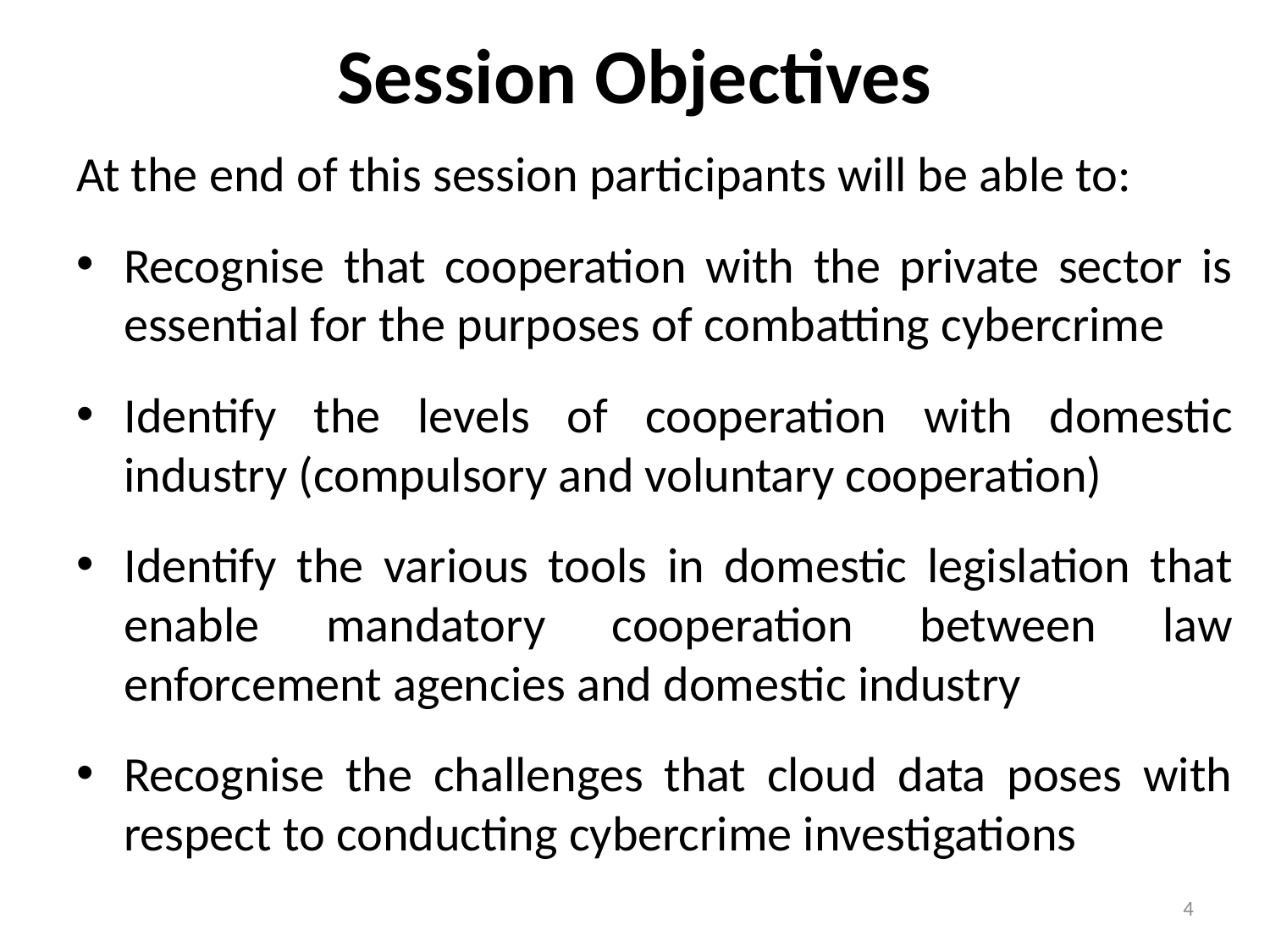

# Session Objectives
At the end of this session participants will be able to:
Recognise that cooperation with the private sector is essential for the purposes of combatting cybercrime
Identify the levels of cooperation with domestic industry (compulsory and voluntary cooperation)
Identify the various tools in domestic legislation that enable mandatory cooperation between law enforcement agencies and domestic industry
Recognise the challenges that cloud data poses with respect to conducting cybercrime investigations
4